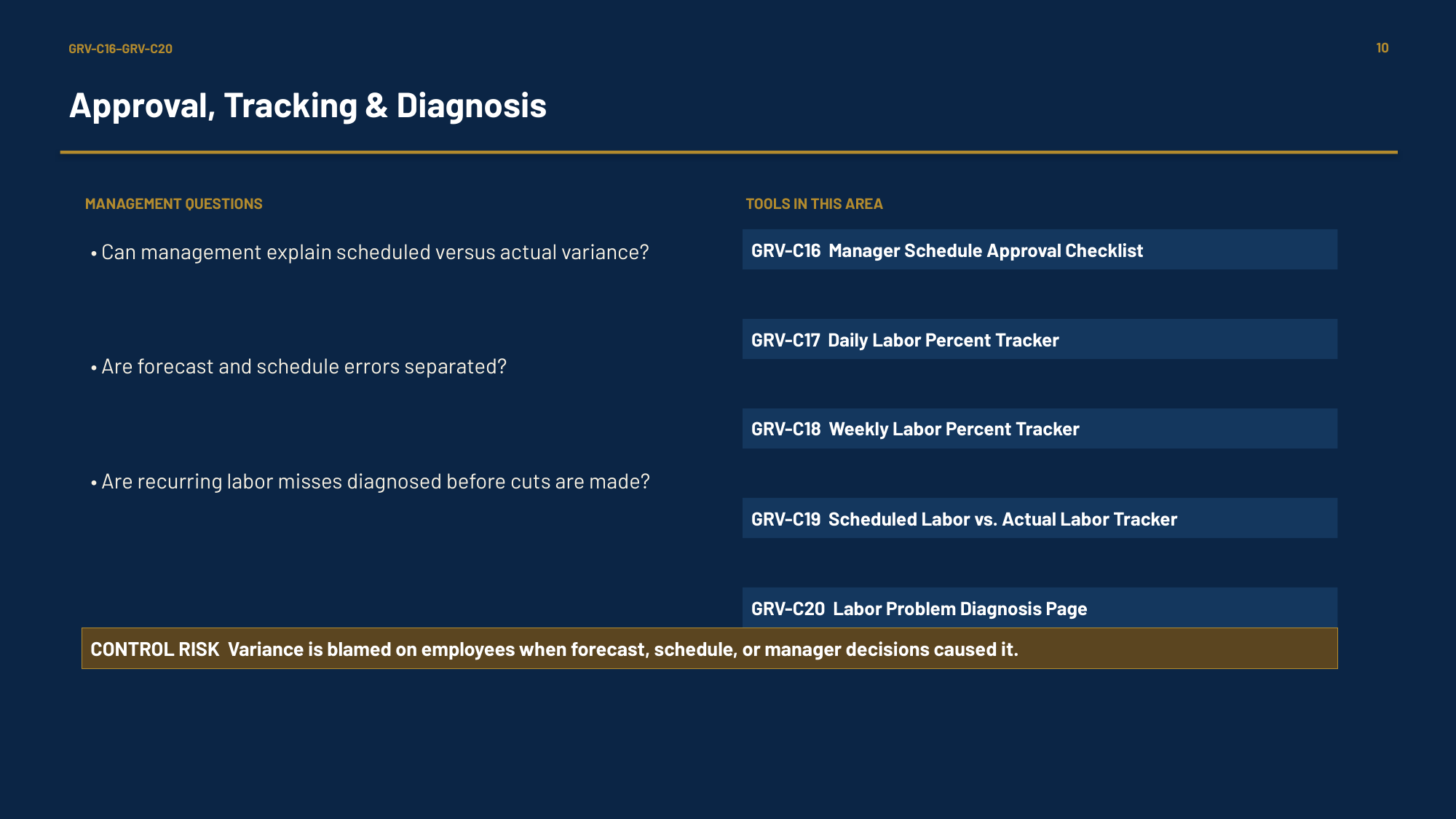

10
GRV-C16–GRV-C20
Approval, Tracking & Diagnosis

MANAGEMENT QUESTIONS
TOOLS IN THIS AREA
• Can management explain scheduled versus actual variance?
GRV-C16  Manager Schedule Approval Checklist
GRV-C17  Daily Labor Percent Tracker
• Are forecast and schedule errors separated?
GRV-C18  Weekly Labor Percent Tracker
• Are recurring labor misses diagnosed before cuts are made?
GRV-C19  Scheduled Labor vs. Actual Labor Tracker
GRV-C20  Labor Problem Diagnosis Page
CONTROL RISK  Variance is blamed on employees when forecast, schedule, or manager decisions caused it.